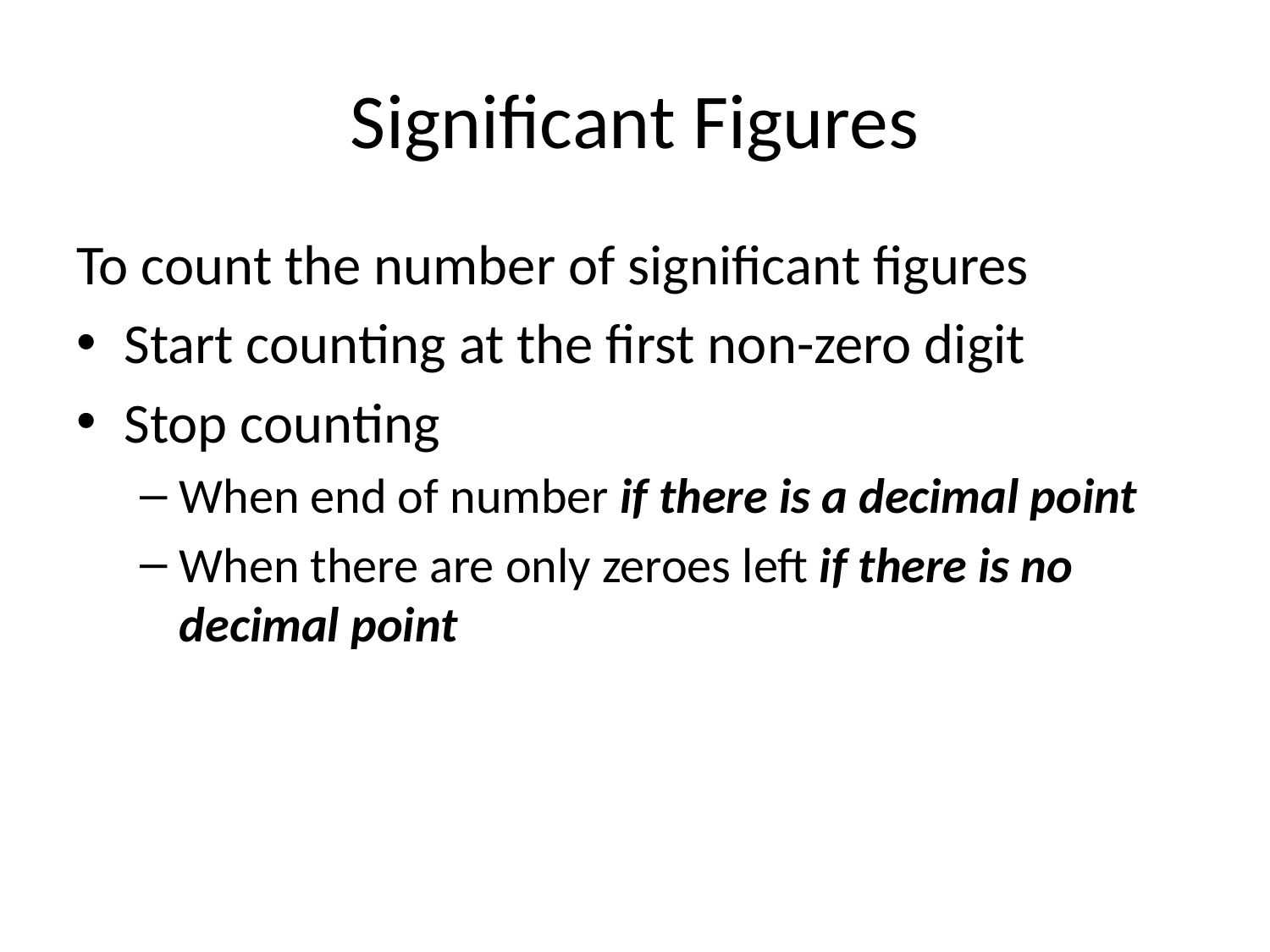

# Significant Figures
To count the number of significant figures
Start counting at the first non-zero digit
Stop counting
When end of number if there is a decimal point
When there are only zeroes left if there is no decimal point